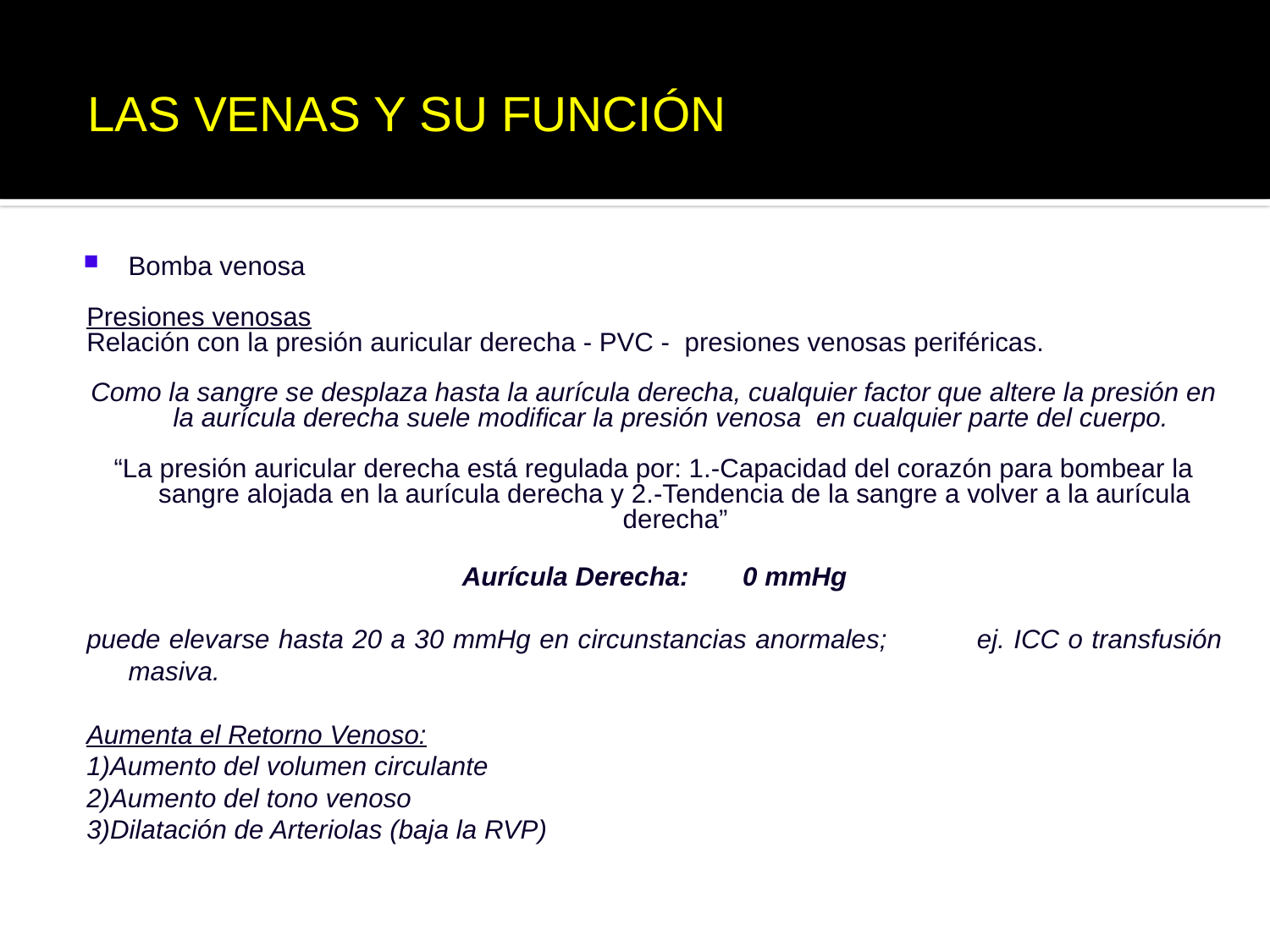

LAS VENAS Y SU FUNCIÓN
Bomba venosa

Presiones venosas
Relación con la presión auricular derecha - PVC -  presiones venosas periféricas.

Como la sangre se desplaza hasta la aurícula derecha, cualquier factor que altere la presión en la aurícula derecha suele modificar la presión venosa  en cualquier parte del cuerpo.

“La presión auricular derecha está regulada por: 1.-Capacidad del corazón para bombear la sangre alojada en la aurícula derecha y 2.-Tendencia de la sangre a volver a la aurícula derecha”

Aurícula Derecha:	0 mmHg

puede elevarse hasta 20 a 30 mmHg en circunstancias anormales;	ej. ICC o transfusión masiva.

Aumenta el Retorno Venoso:
1)Aumento del volumen circulante
2)Aumento del tono venoso
3)Dilatación de Arteriolas (baja la RVP)